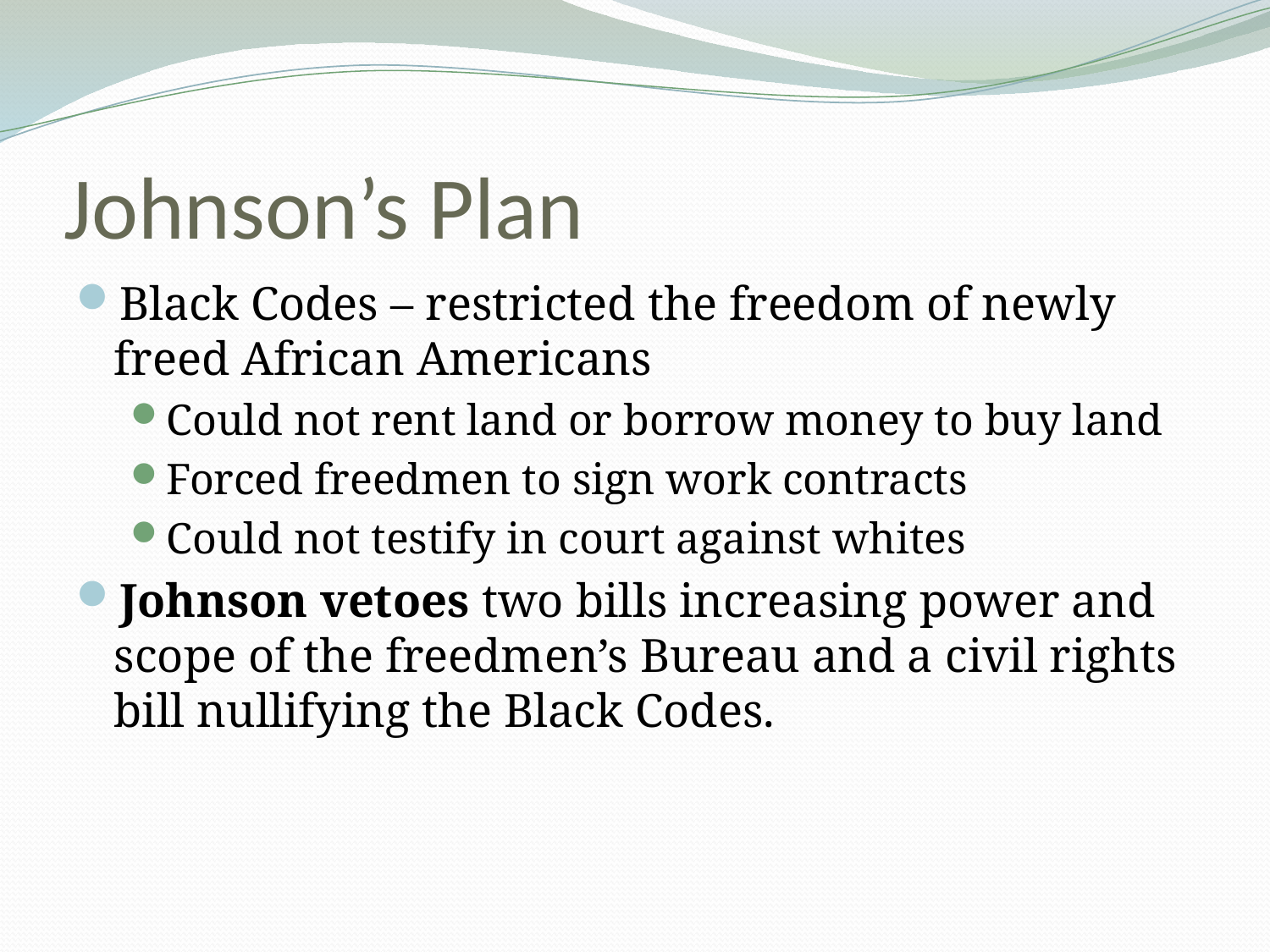

# Johnson’s Plan
Black Codes – restricted the freedom of newly freed African Americans
Could not rent land or borrow money to buy land
Forced freedmen to sign work contracts
Could not testify in court against whites
Johnson vetoes two bills increasing power and scope of the freedmen’s Bureau and a civil rights bill nullifying the Black Codes.